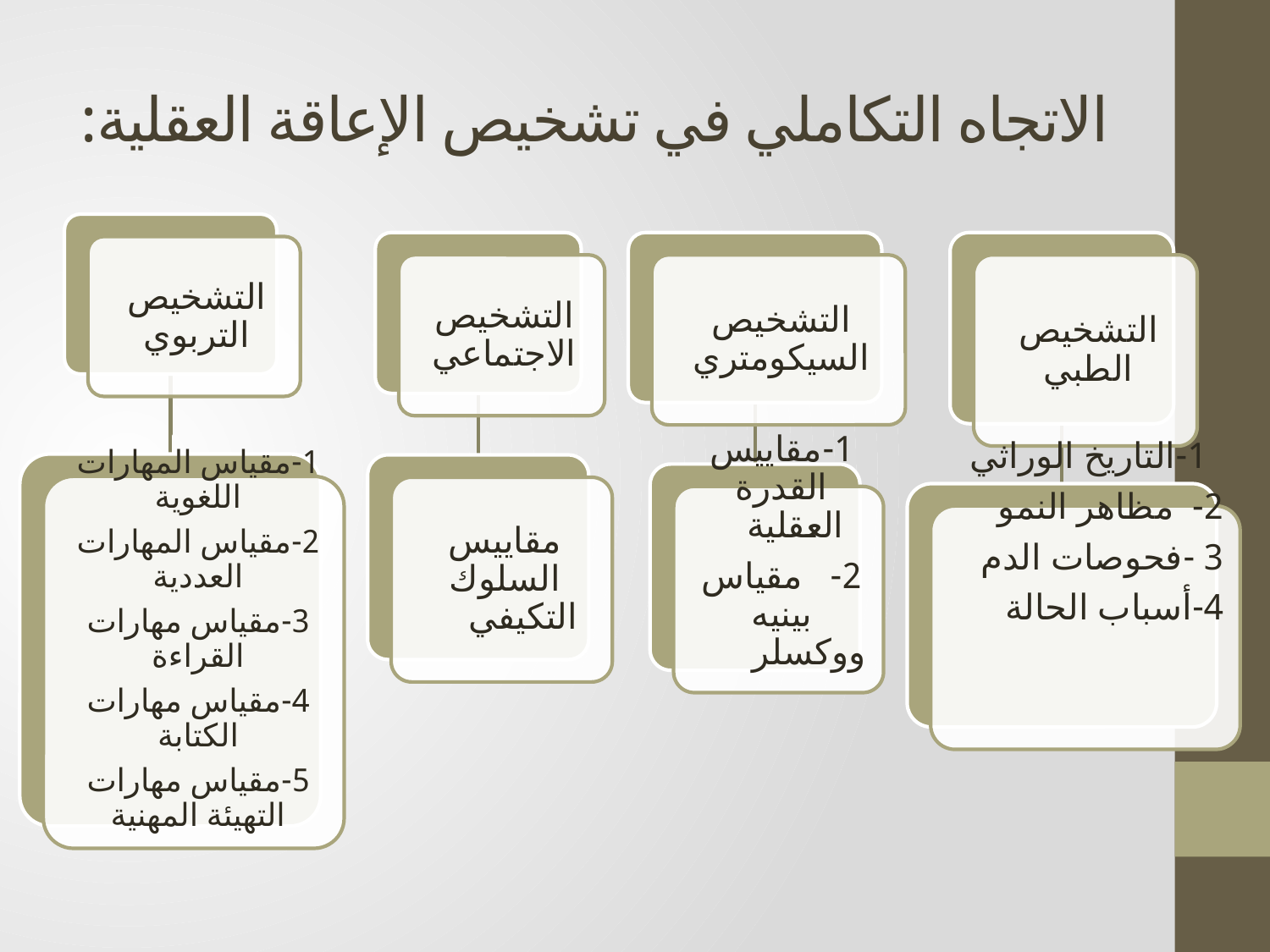

# الاتجاه التكاملي في تشخيص الإعاقة العقلية:
التشخيص التربوي
1-مقياس المهارات اللغوية
2-مقياس المهارات العددية
3-مقياس مهارات القراءة
4-مقياس مهارات الكتابة
5-مقياس مهارات التهيئة المهنية

التشخيص الاجتماعي
مقاييس السلوك التكيفي
التشخيص السيكومتري
1-مقاييس القدرة العقلية
2-   مقياس بينيه ووكسلر
التشخيص الطبي
  1-التاريخ الوراثي
2-  مظاهر النمو
3 -فحوصات الدم
4-أسباب الحالة